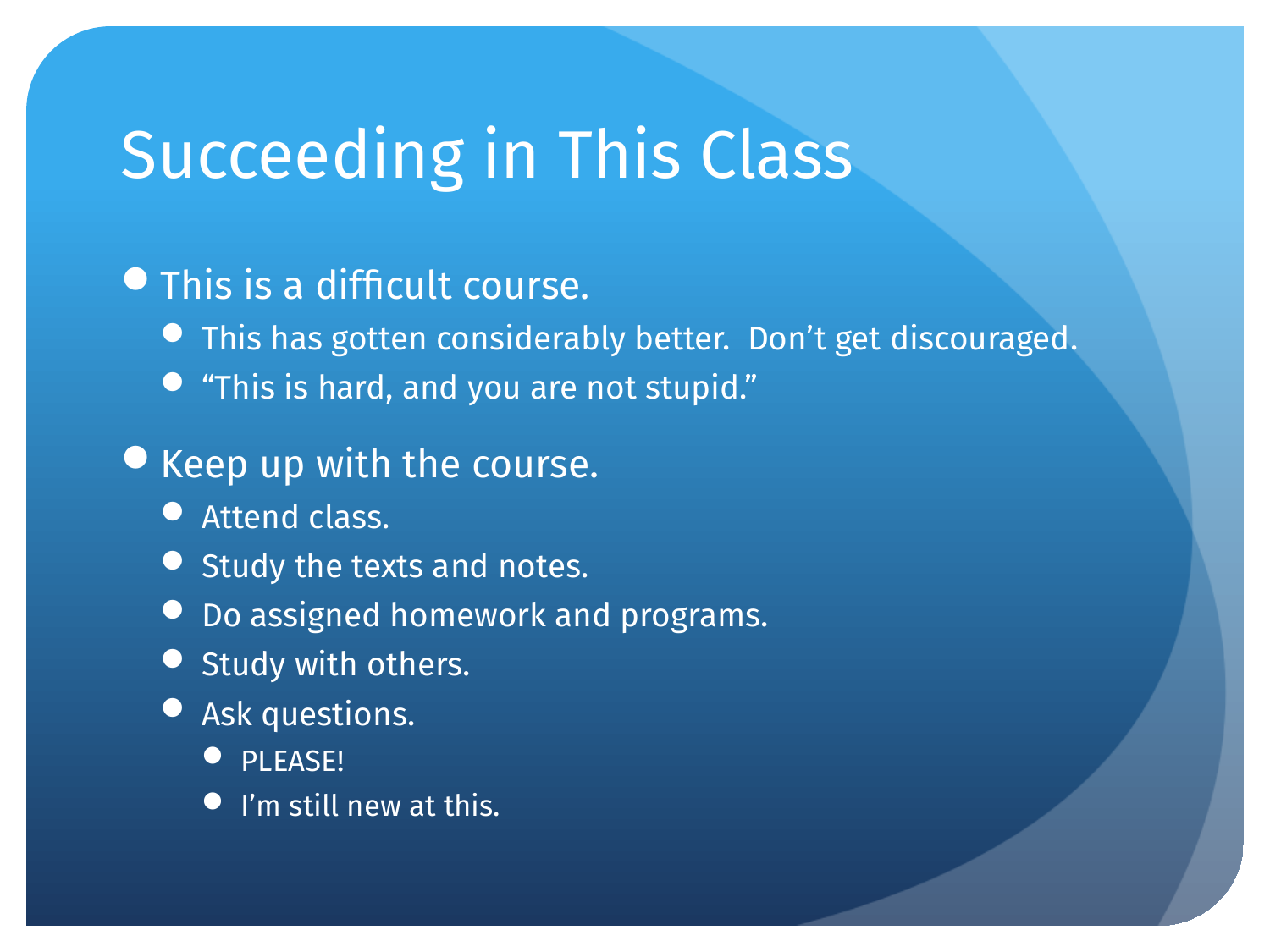

# Succeeding in This Class
This is a difficult course.
This has gotten considerably better.  Don’t get discouraged.
“This is hard, and you are not stupid.”
Keep up with the course.
Attend class.
Study the texts and notes.
Do assigned homework and programs.
Study with others.
Ask questions.
PLEASE!
I’m still new at this.